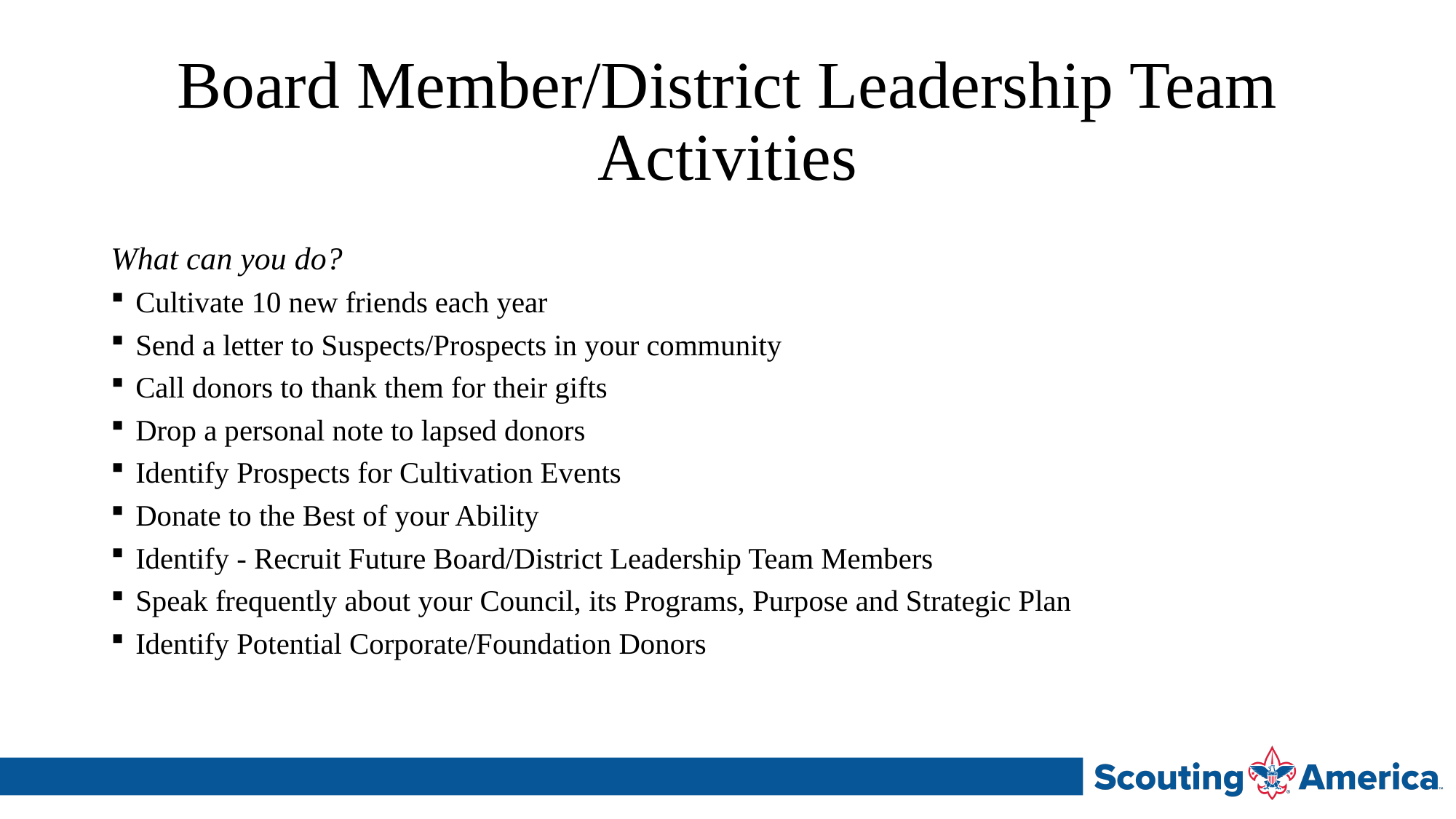

# Board Member/District Leadership Team Activities
What can you do?
Cultivate 10 new friends each year
Send a letter to Suspects/Prospects in your community
Call donors to thank them for their gifts
Drop a personal note to lapsed donors
Identify Prospects for Cultivation Events
Donate to the Best of your Ability
Identify - Recruit Future Board/District Leadership Team Members
Speak frequently about your Council, its Programs, Purpose and Strategic Plan
Identify Potential Corporate/Foundation Donors